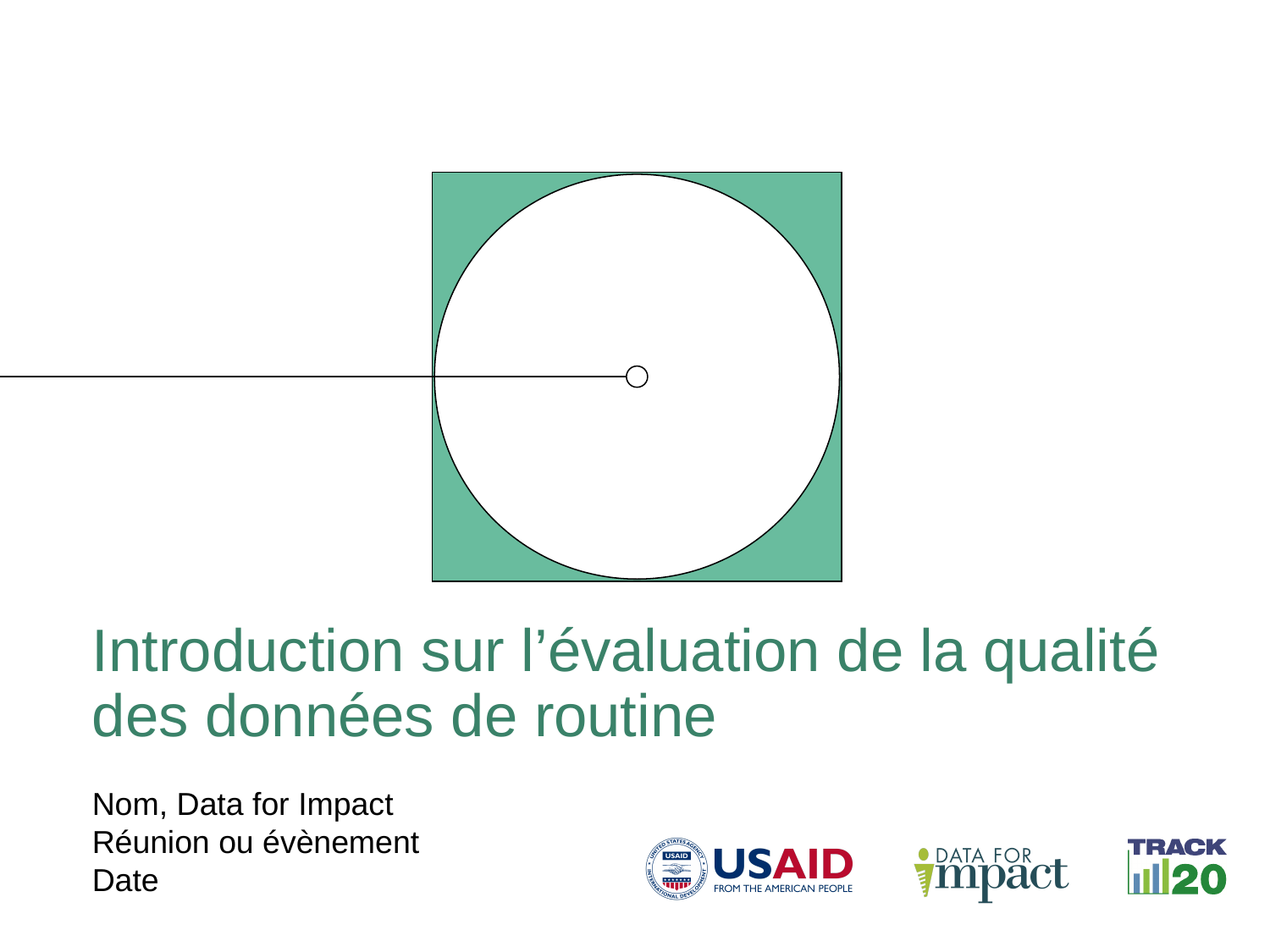

Introduction sur l’évaluation de la qualité des données de routine
Nom, Data for Impact
Réunion ou évènement
Date